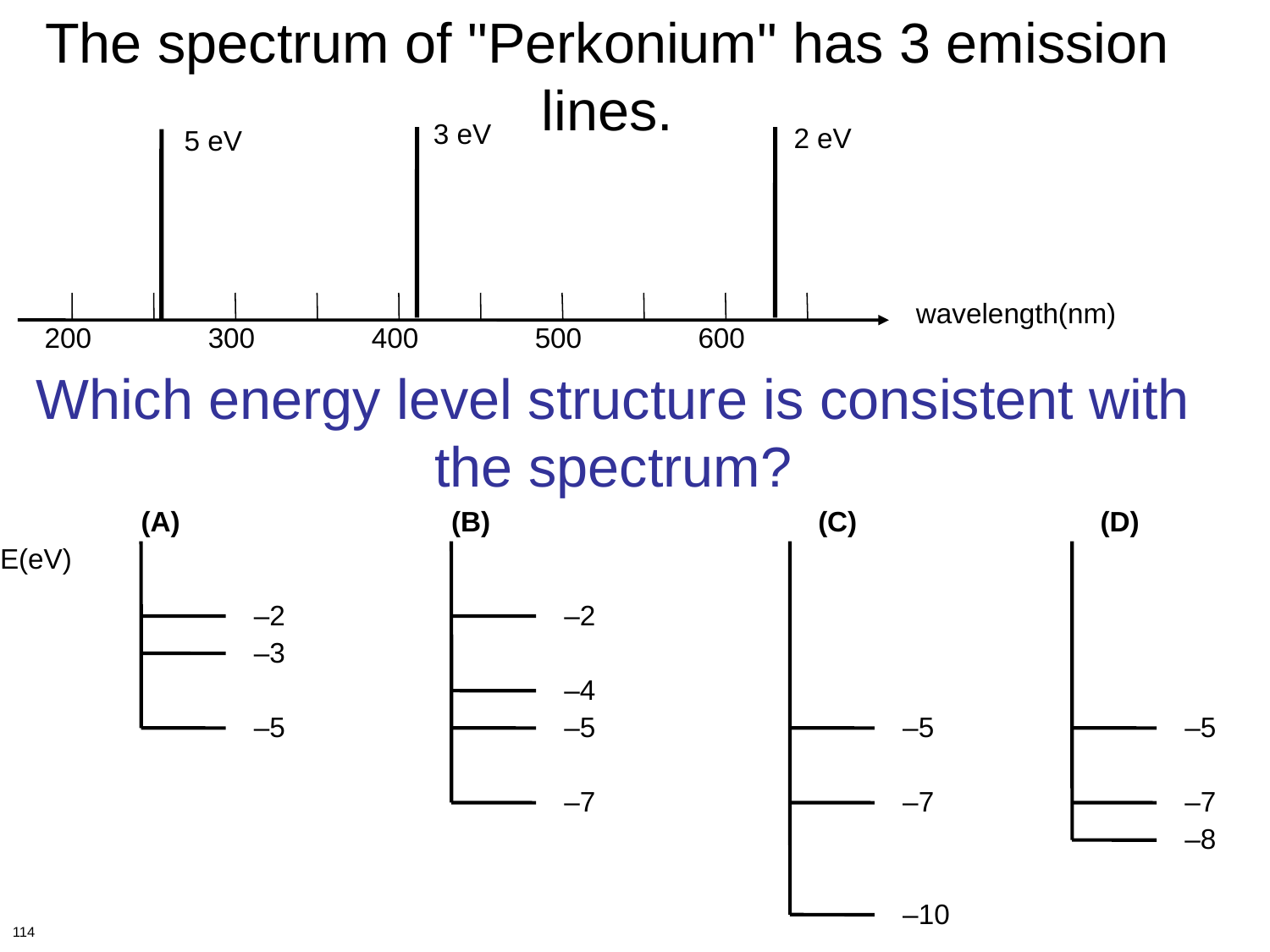

The spectrum of "Perkonium" has 3 emission lines.

3 eV
2 eV
5 eV

wavelength(nm)

200
300
400
500
600
Which energy level structure is consistent with the spectrum?

(A)
(B)
(C)
(D)
E(eV)

–2
–2

–3

–4

–5
–5
–5
–5

–7
–7
–7

–8

–10

114